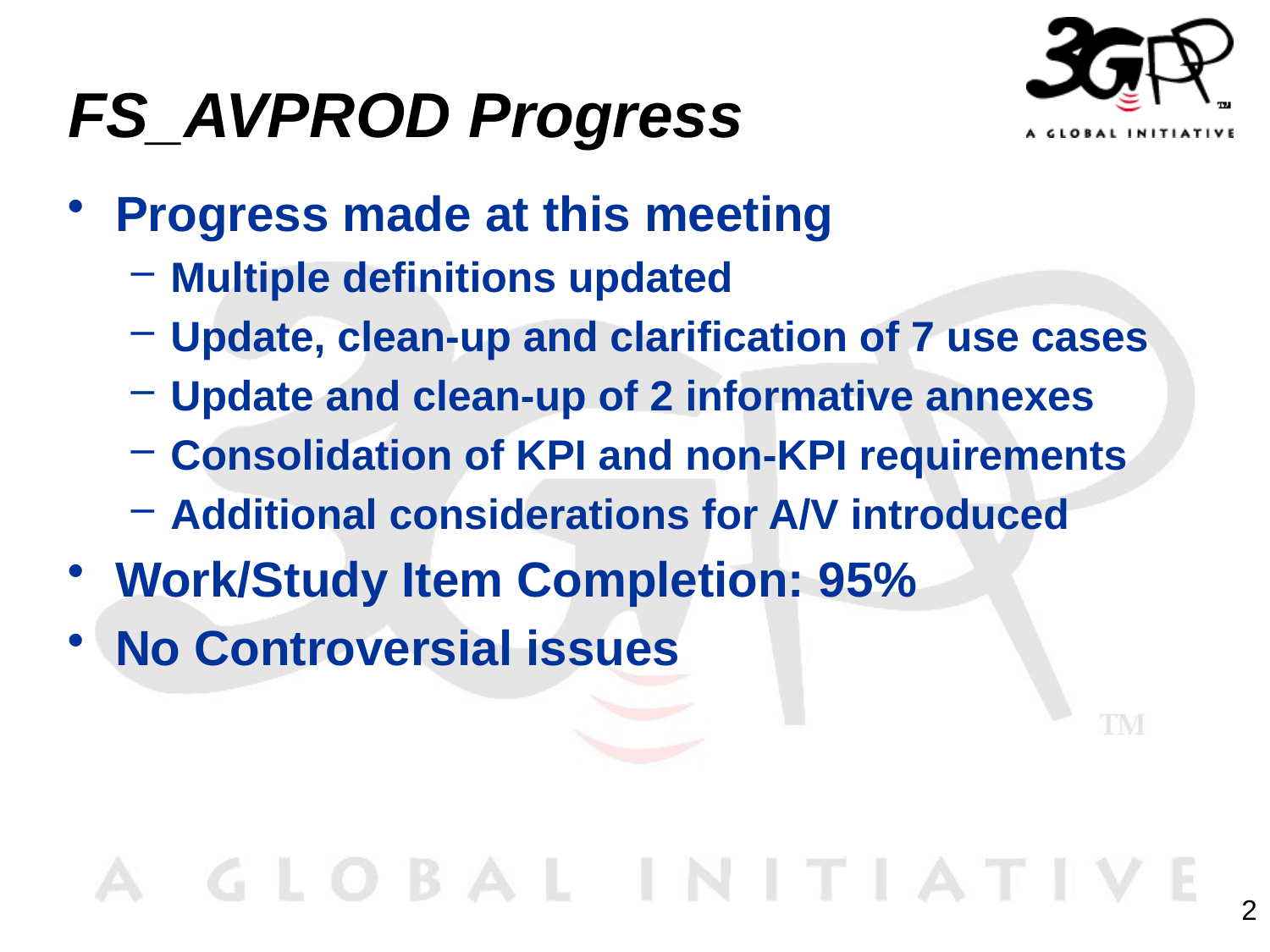

# FS_AVPROD Progress
Progress made at this meeting
Multiple definitions updated
Update, clean-up and clarification of 7 use cases
Update and clean-up of 2 informative annexes
Consolidation of KPI and non-KPI requirements
Additional considerations for A/V introduced
Work/Study Item Completion: 95%
No Controversial issues
2